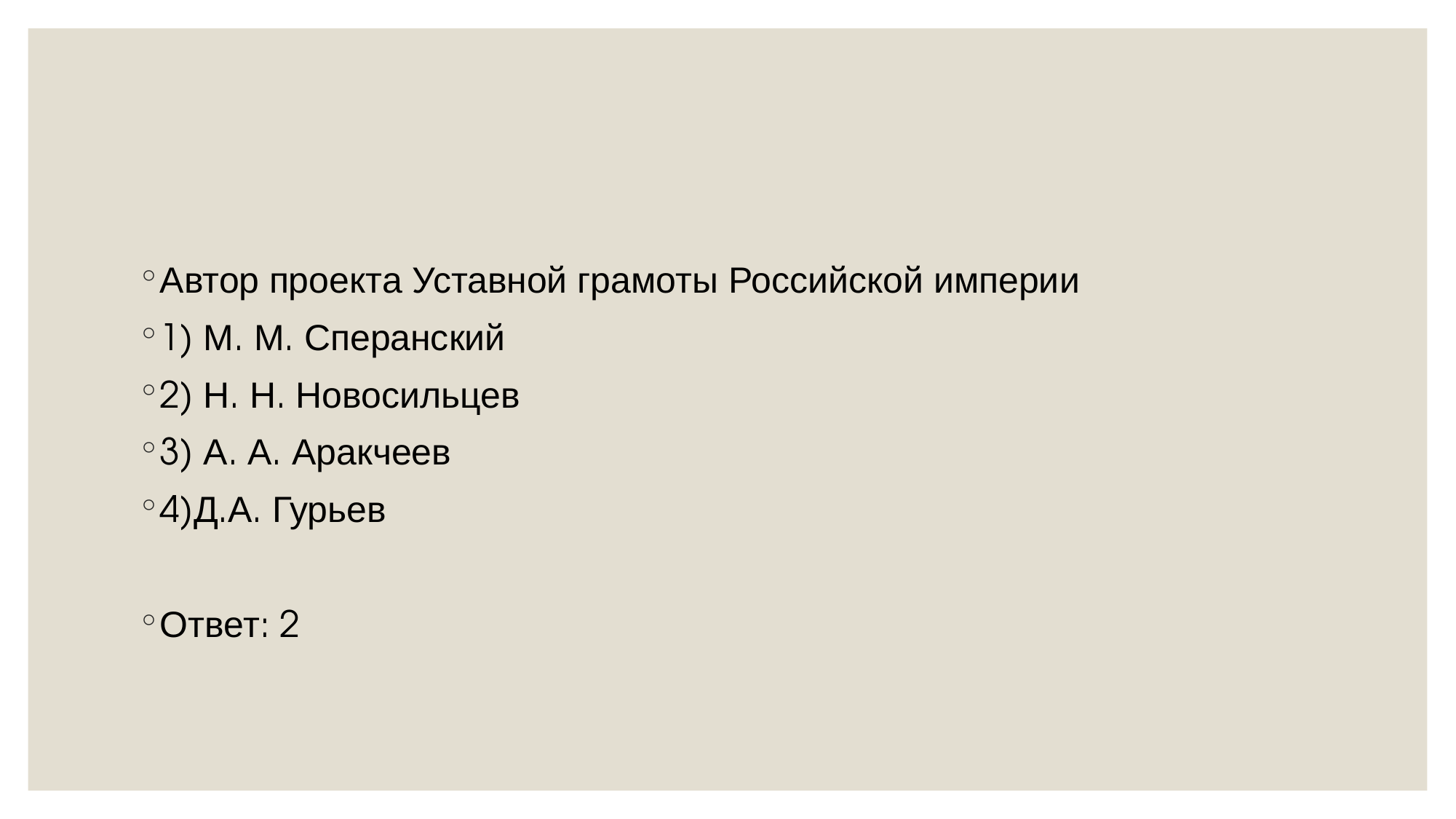

#
Автор проекта Уставной грамоты Российской империи
1) М. М. Сперанский
2) Н. Н. Новосильцев
3) А. А. Аракчеев
4)Д.А. Гурьев

Ответ: 2